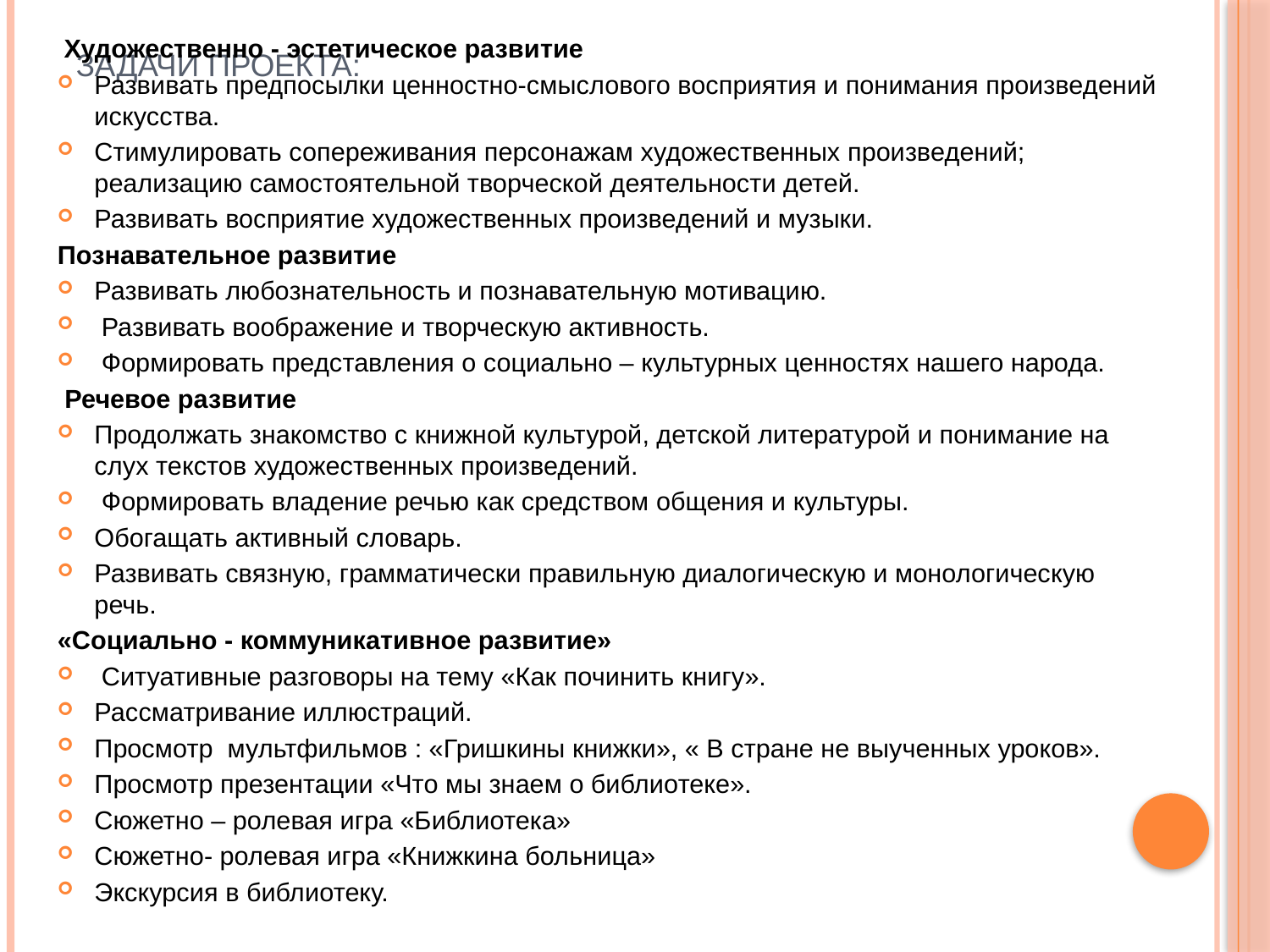

Художественно - эстетическое развитие
Развивать предпосылки ценностно-смыслового восприятия и понимания произведений искусства.
Стимулировать сопереживания персонажам художественных произведений; реализацию самостоятельной творческой деятельности детей.
Развивать восприятие художественных произведений и музыки.
Познавательное развитие
Развивать любознательность и познавательную мотивацию.
 Развивать воображение и творческую активность.
 Формировать представления о социально – культурных ценностях нашего народа.
 Речевое развитие
Продолжать знакомство с книжной культурой, детской литературой и понимание на слух текстов художественных произведений.
 Формировать владение речью как средством общения и культуры.
Обогащать активный словарь.
Развивать связную, грамматически правильную диалогическую и монологическую речь.
«Социально - коммуникативное развитие»
 Ситуативные разговоры на тему «Как починить книгу».
Рассматривание иллюстраций.
Просмотр  мультфильмов : «Гришкины книжки», « В стране не выученных уроков».
Просмотр презентации «Что мы знаем о библиотеке».
Сюжетно – ролевая игра «Библиотека»
Сюжетно- ролевая игра «Книжкина больница»
Экскурсия в библиотеку.
# Задачи проекта: